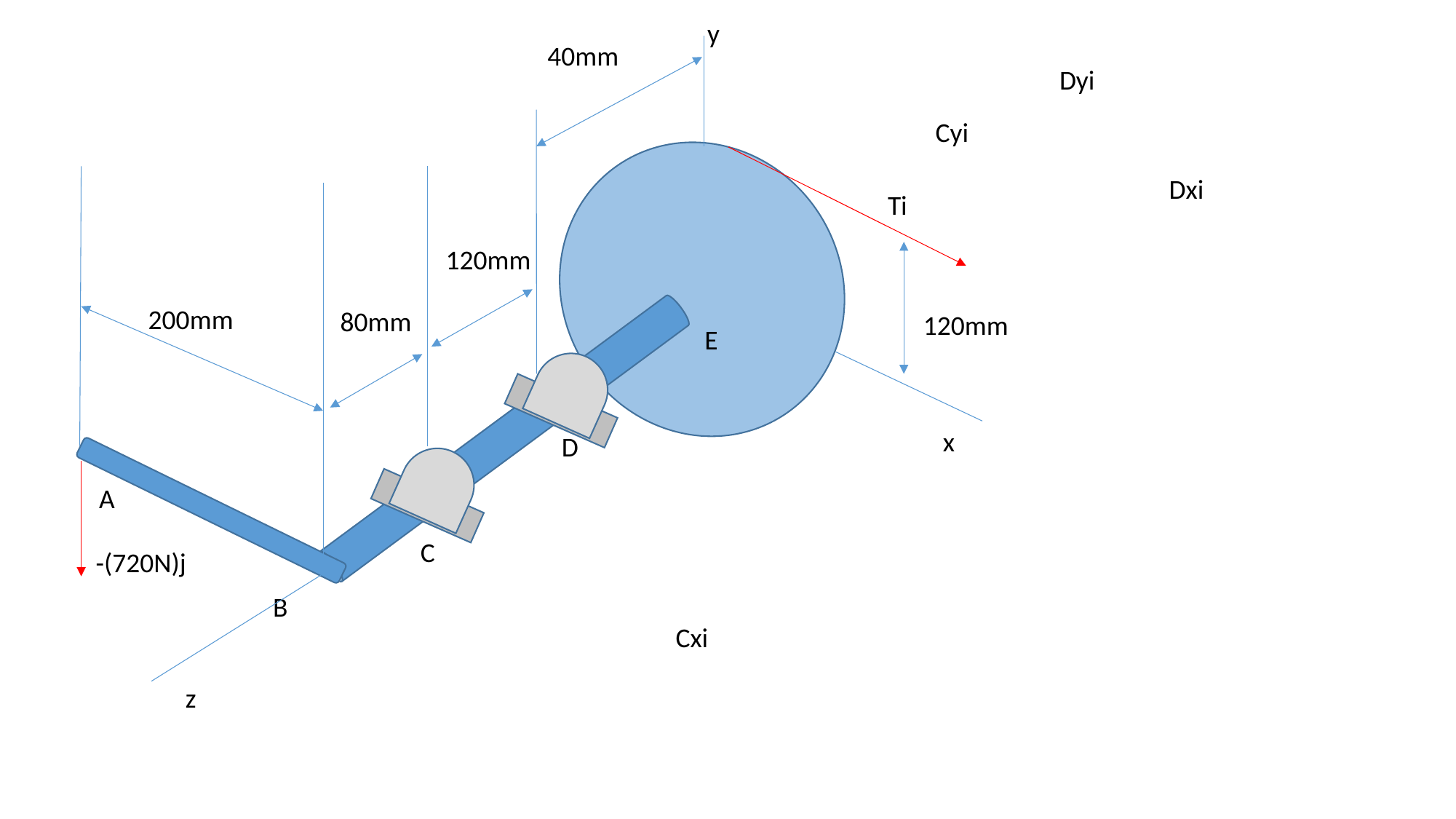

y
40mm
Dyi
Cyi

Dxi
Ti

120mm
200mm
80mm
120mm
E

x
D

A

C
-(720N)j
B
Cxi
z